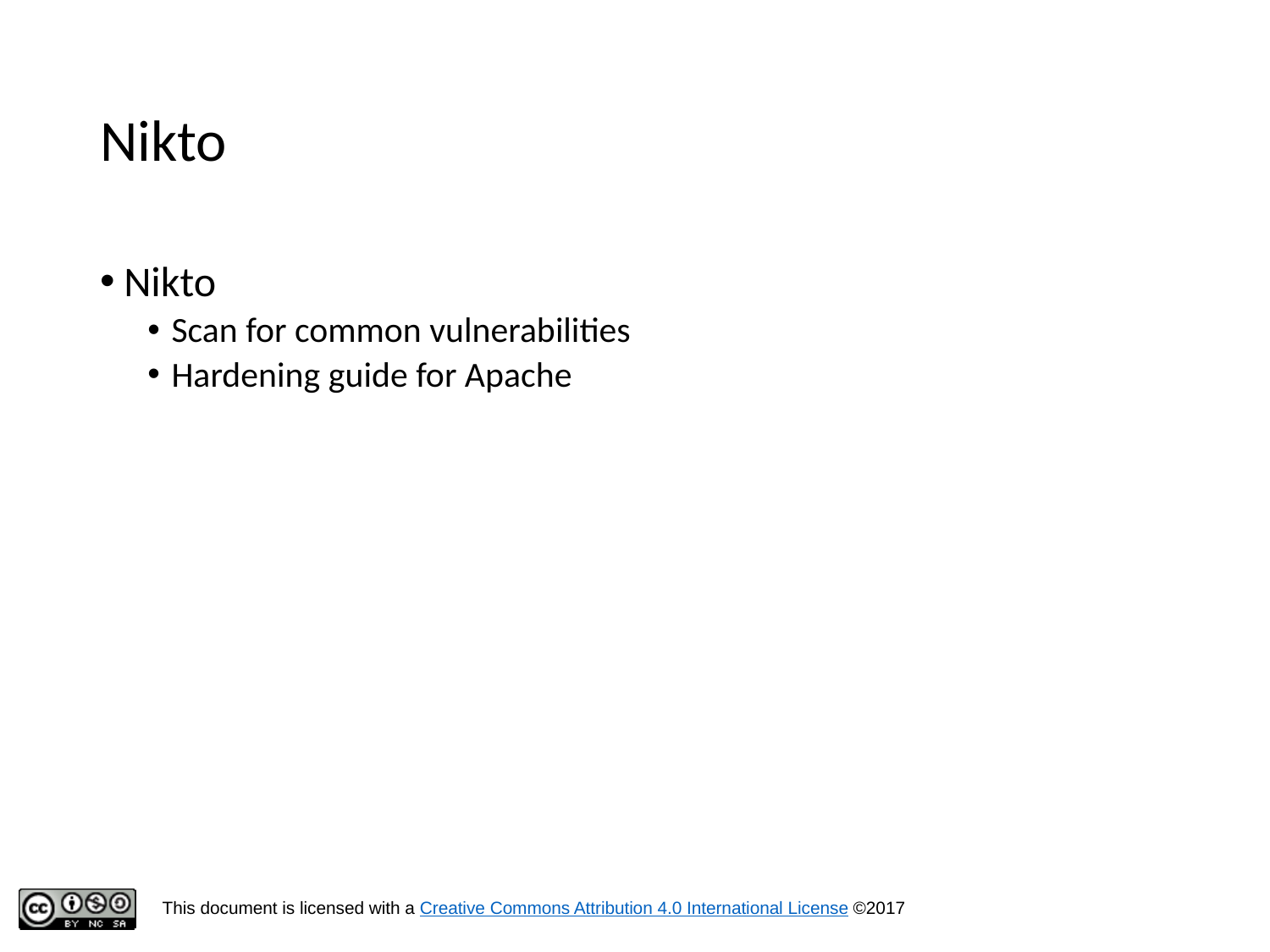

# Nikto
Nikto
Scan for common vulnerabilities
Hardening guide for Apache